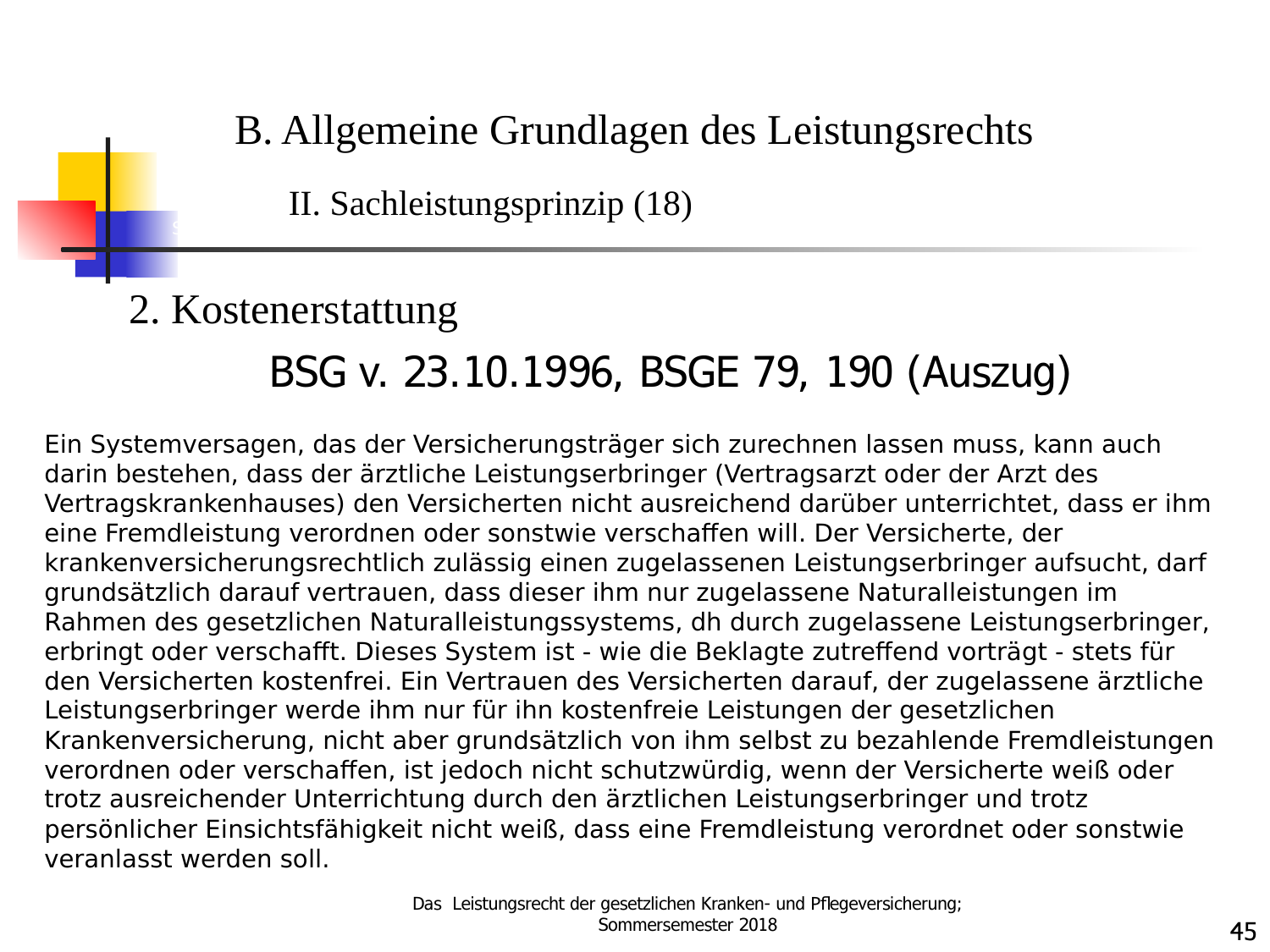

Sachleistung 18
B. Allgemeine Grundlagen des Leistungsrechts
	II. Sachleistungsprinzip (18)
2. Kostenerstattung
BSG v. 23.10.1996, BSGE 79, 190 (Auszug)
Ein Systemversagen, das der Versicherungsträger sich zurechnen lassen muss, kann auch darin bestehen, dass der ärztliche Leistungserbringer (Vertragsarzt oder der Arzt des Vertragskrankenhauses) den Versicherten nicht ausreichend darüber unterrichtet, dass er ihm eine Fremdleistung verordnen oder sonstwie verschaffen will. Der Versicherte, der krankenversicherungsrechtlich zulässig einen zugelassenen Leistungserbringer aufsucht, darf grundsätzlich darauf vertrauen, dass dieser ihm nur zugelassene Naturalleistungen im Rahmen des gesetzlichen Naturalleistungssystems, dh durch zugelassene Leistungserbringer, erbringt oder verschafft. Dieses System ist - wie die Beklagte zutreffend vorträgt - stets für den Versicherten kostenfrei. Ein Vertrauen des Versicherten darauf, der zugelassene ärztliche Leistungserbringer werde ihm nur für ihn kostenfreie Leistungen der gesetzlichen Krankenversicherung, nicht aber grundsätzlich von ihm selbst zu bezahlende Fremdleistungen verordnen oder verschaffen, ist jedoch nicht schutzwürdig, wenn der Versicherte weiß oder trotz ausreichender Unterrichtung durch den ärztlichen Leistungserbringer und trotz persönlicher Einsichtsfähigkeit nicht weiß, dass eine Fremdleistung verordnet oder sonstwie veranlasst werden soll.
Das  Leistungsrecht der gesetzlichen Kranken- und Pflegeversicherung; Sommersemester 2018
45